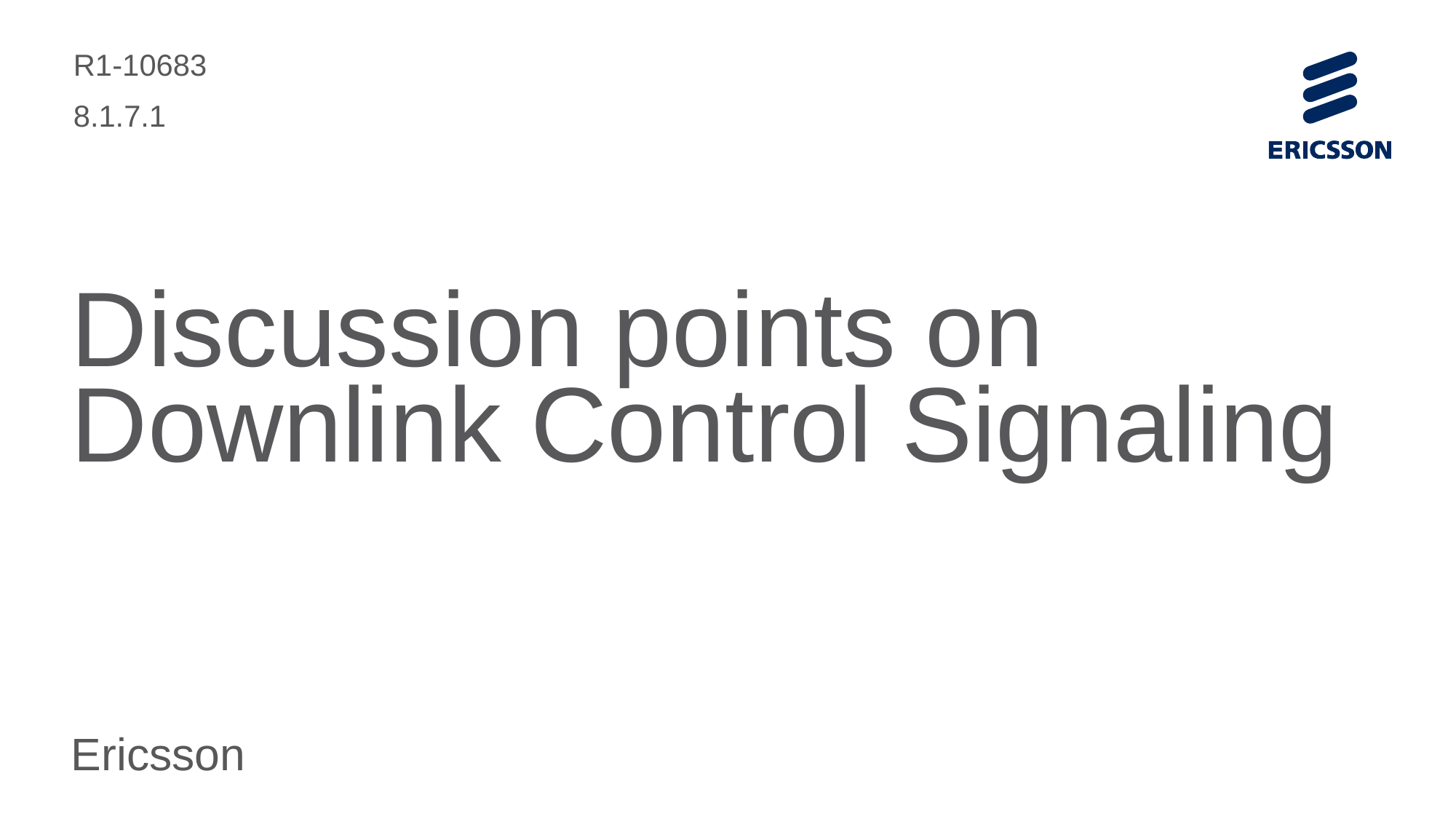

R1-10683
8.1.7.1
# Discussion points on Downlink Control Signaling
Ericsson